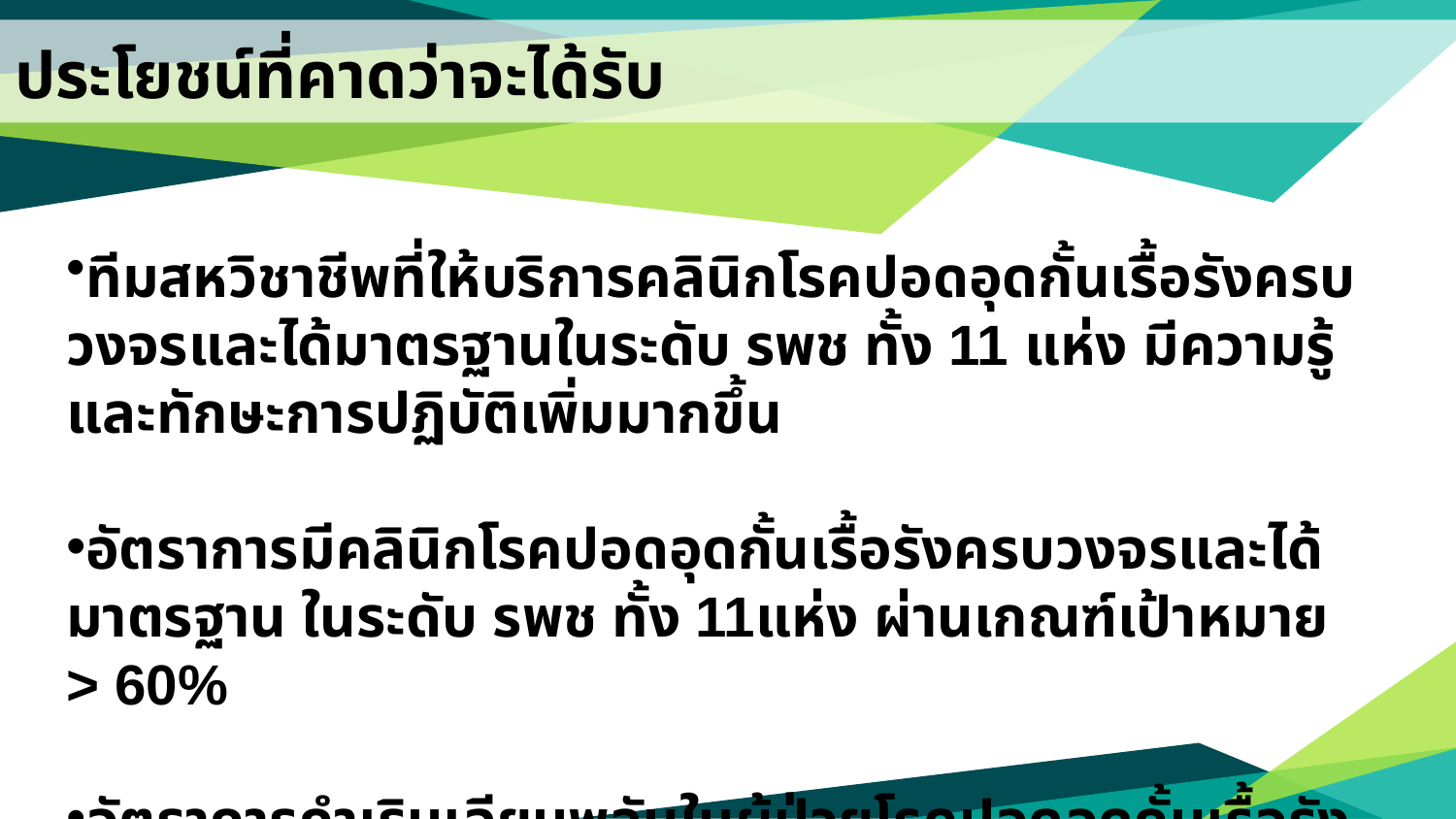

# ประโยชน์ที่คาดว่าจะได้รับ
ทีมสหวิชาชีพที่ให้บริการคลินิกโรคปอดอุดกั้นเรื้อรังครบวงจรและได้มาตรฐานในระดับ รพช ทั้ง 11 แห่ง มีความรู้และทักษะการปฏิบัติเพิ่มมากขึ้น

อัตราการมีคลินิกโรคปอดอุดกั้นเรื้อรังครบวงจรและได้มาตรฐาน ในระดับ รพช ทั้ง 11แห่ง ผ่านเกณฑ์เป้าหมาย > 60%

อัตราการกำเริบเฉียบพลันในผู้ป่วยโรคปอดอุดกั้นเรื้อรัง <130%